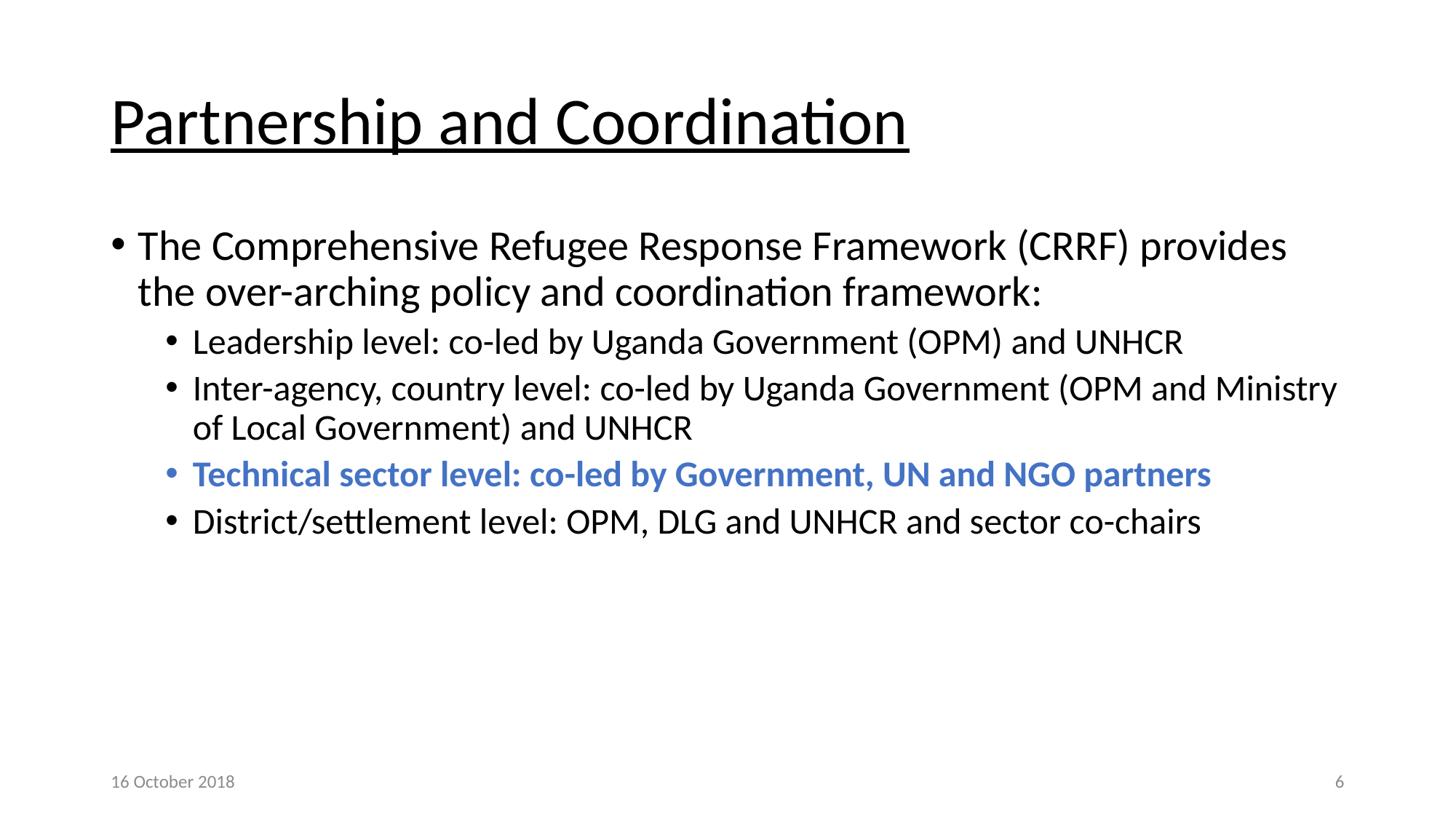

# Partnership and Coordination
The Comprehensive Refugee Response Framework (CRRF) provides the over-arching policy and coordination framework:
Leadership level: co-led by Uganda Government (OPM) and UNHCR
Inter-agency, country level: co-led by Uganda Government (OPM and Ministry of Local Government) and UNHCR
Technical sector level: co-led by Government, UN and NGO partners
District/settlement level: OPM, DLG and UNHCR and sector co-chairs

16 October 2018
6